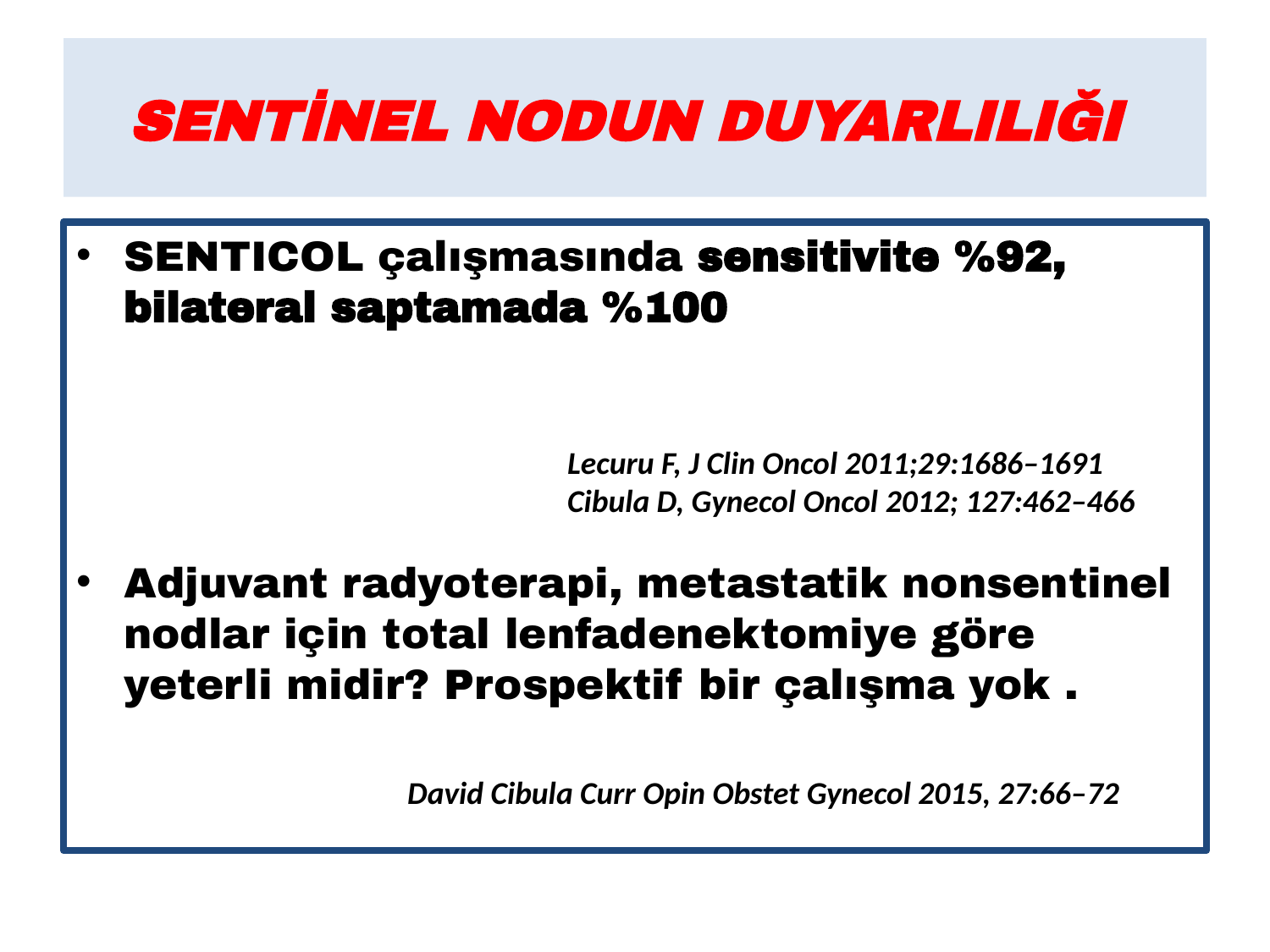

# SENTİNEL NODUN DUYARLILIĞI
SENTICOL çalışmasında sensitivite %92, bilateral saptamada %100

Adjuvant radyoterapi, metastatik nonsentinel nodlar için total lenfadenektomiye göre yeterli midir? Prospektif bir çalışma yok .

Lecuru F, J Clin Oncol 2011;29:1686–1691
Cibula D, Gynecol Oncol 2012; 127:462–466
David Cibula Curr Opin Obstet Gynecol 2015, 27:66–72